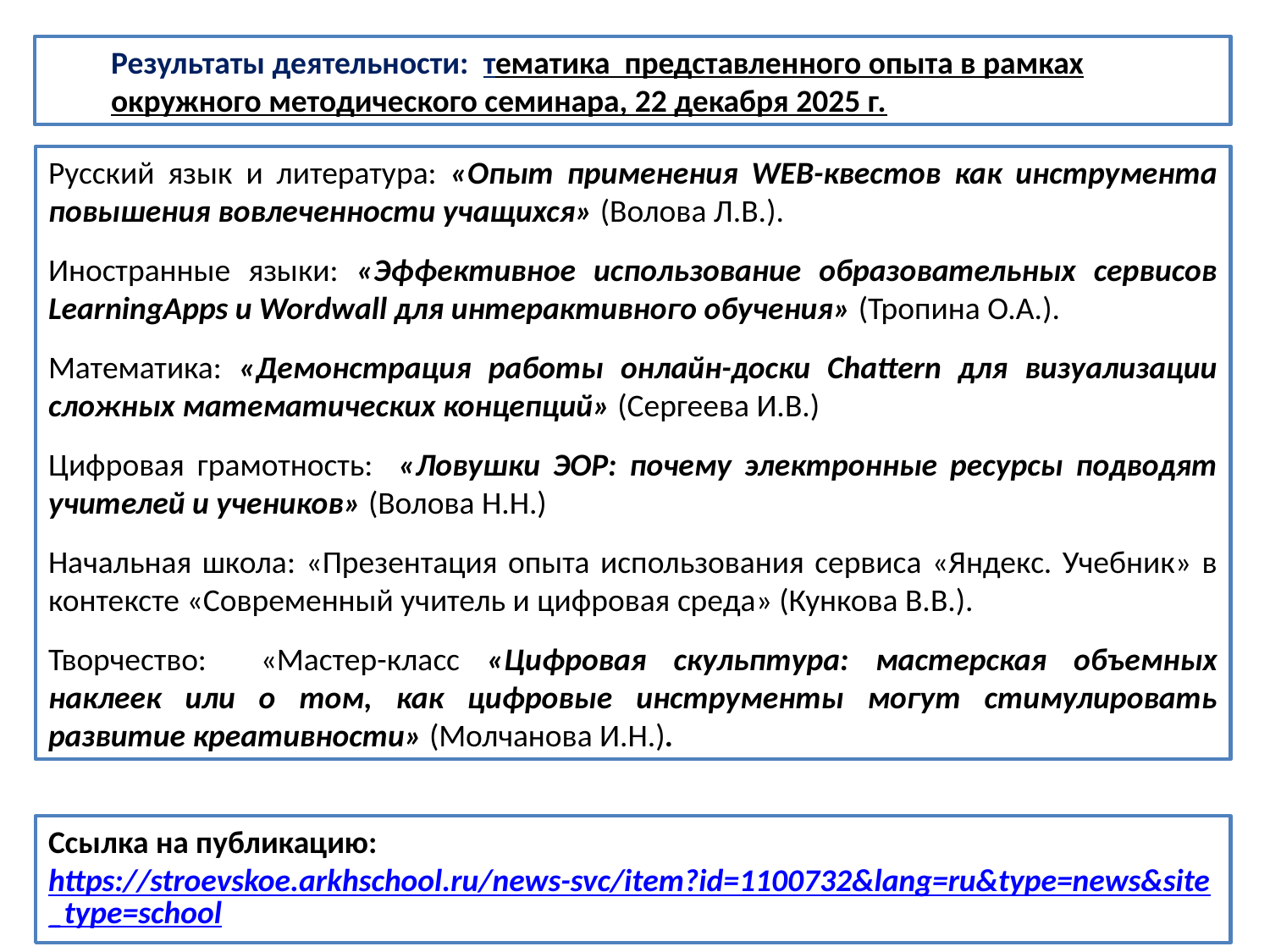

Результаты деятельности:  тематика  представленного опыта в рамках окружного методического семинара, 22 декабря 2025 г.
Русский язык и литература: «Опыт применения WEB-квестов как инструмента повышения вовлеченности учащихся» (Волова Л.В.).

Иностранные языки: «Эффективное использование образовательных сервисов LearningApps и Wordwall для интерактивного обучения» (Тропина О.А.).

Математика: «Демонстрация работы онлайн-доски Chattern для визуализации сложных математических концепций» (Сергеева И.В.)

Цифровая грамотность:  «Ловушки ЭОР: почему электронные ресурсы подводят учителей и учеников» (Волова Н.Н.)

Начальная школа: «Презентация опыта использования сервиса «Яндекс. Учебник» в контексте «Современный учитель и цифровая среда» (Кункова В.В.).

Творчество:  «Мастер-класс «Цифровая скульптура: мастерская объемных наклеек или о том, как цифровые инструменты могут стимулировать развитие креативности» (Молчанова И.Н.).
Ссылка на публикацию: https://stroevskoe.arkhschool.ru/news-svc/item?id=1100732&lang=ru&type=news&site_type=school